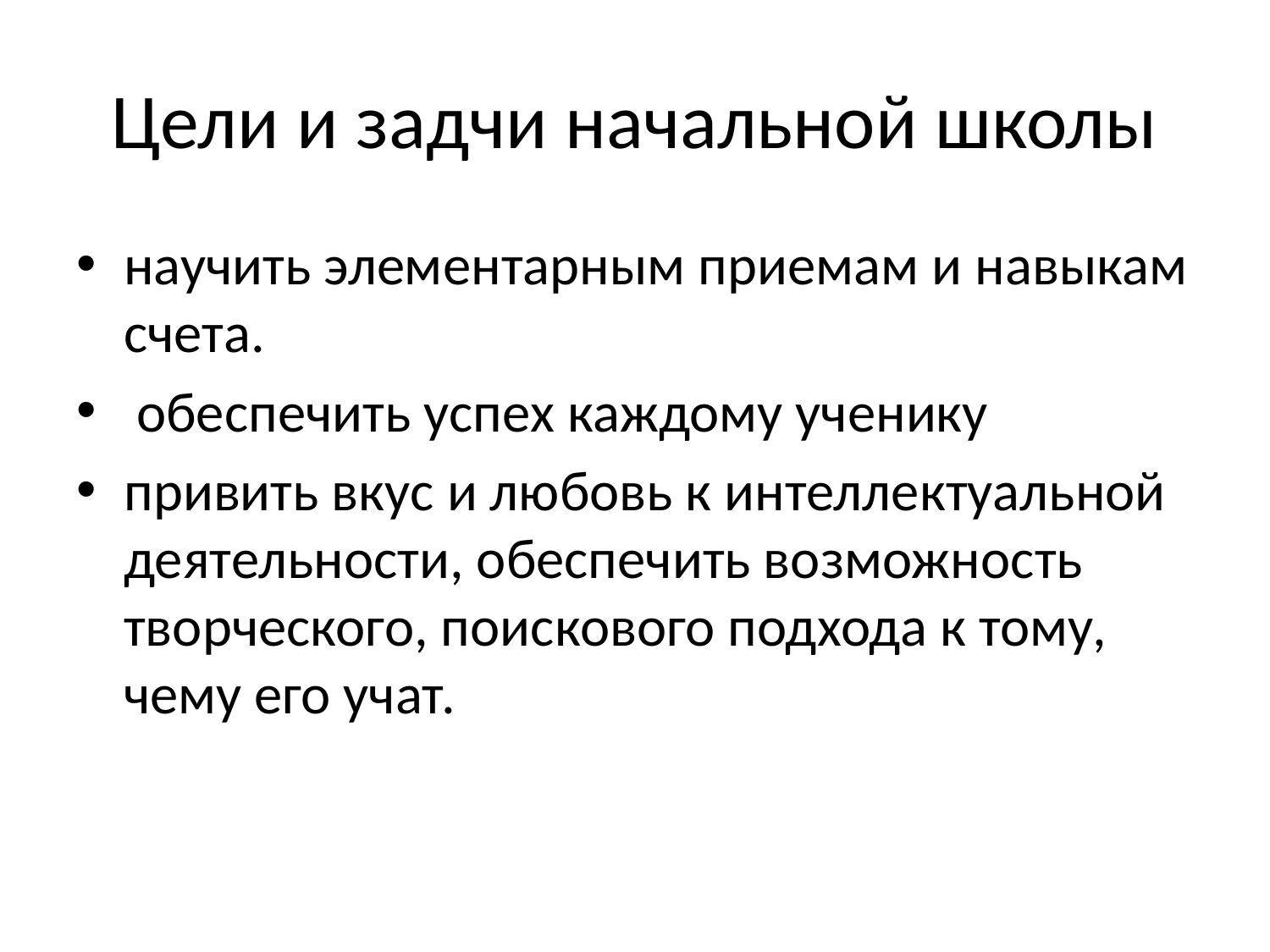

# Цели и задчи начальной школы
научить элементарным приемам и навыкам счета.
 обеспечить успех каждому ученику
привить вкус и любовь к интеллектуальной деятельности, обеспечить возможность творческого, поискового подхода к тому, чему его учат.